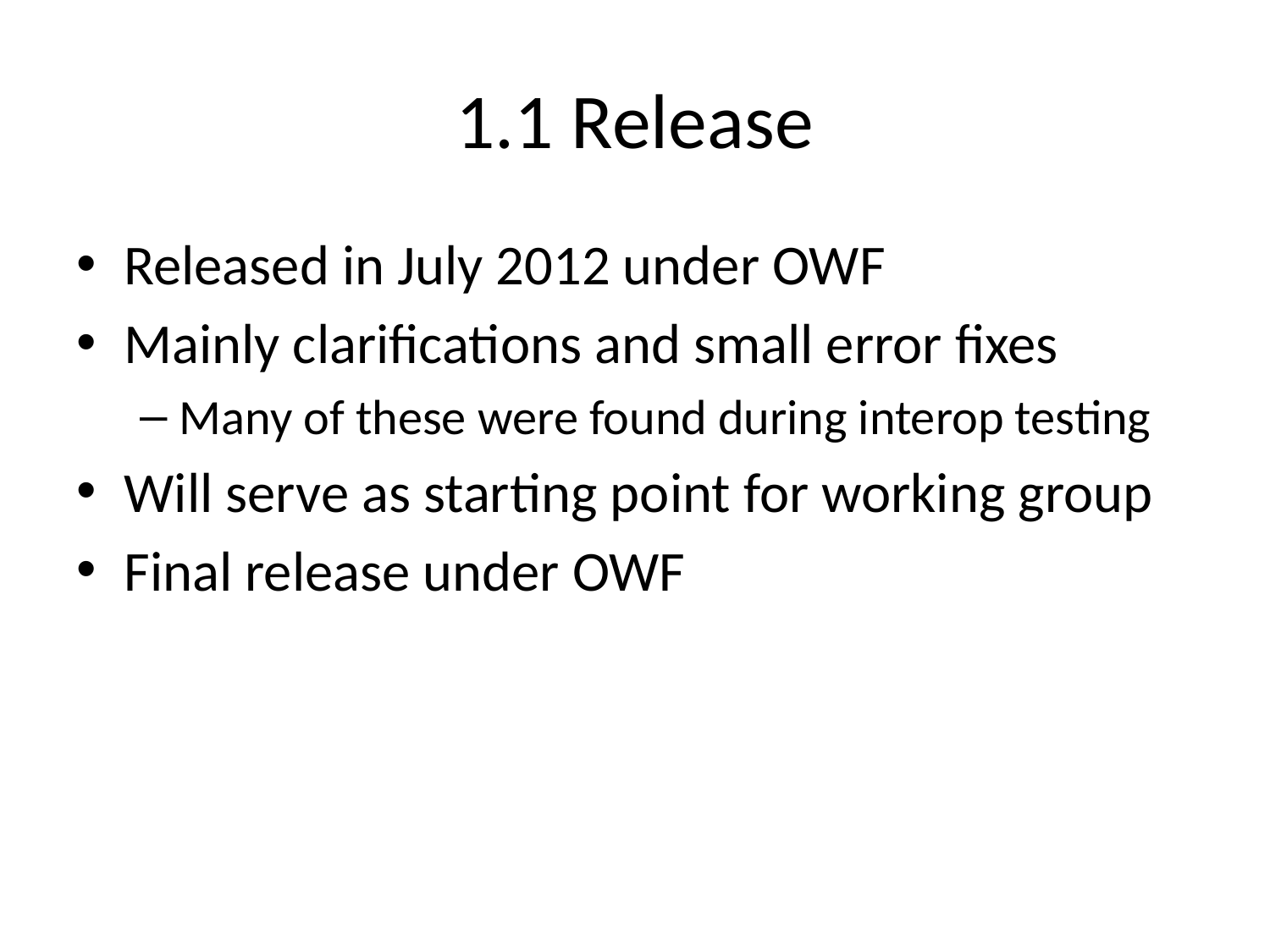

# 1.1 Release
Released in July 2012 under OWF
Mainly clarifications and small error fixes
Many of these were found during interop testing
Will serve as starting point for working group
Final release under OWF